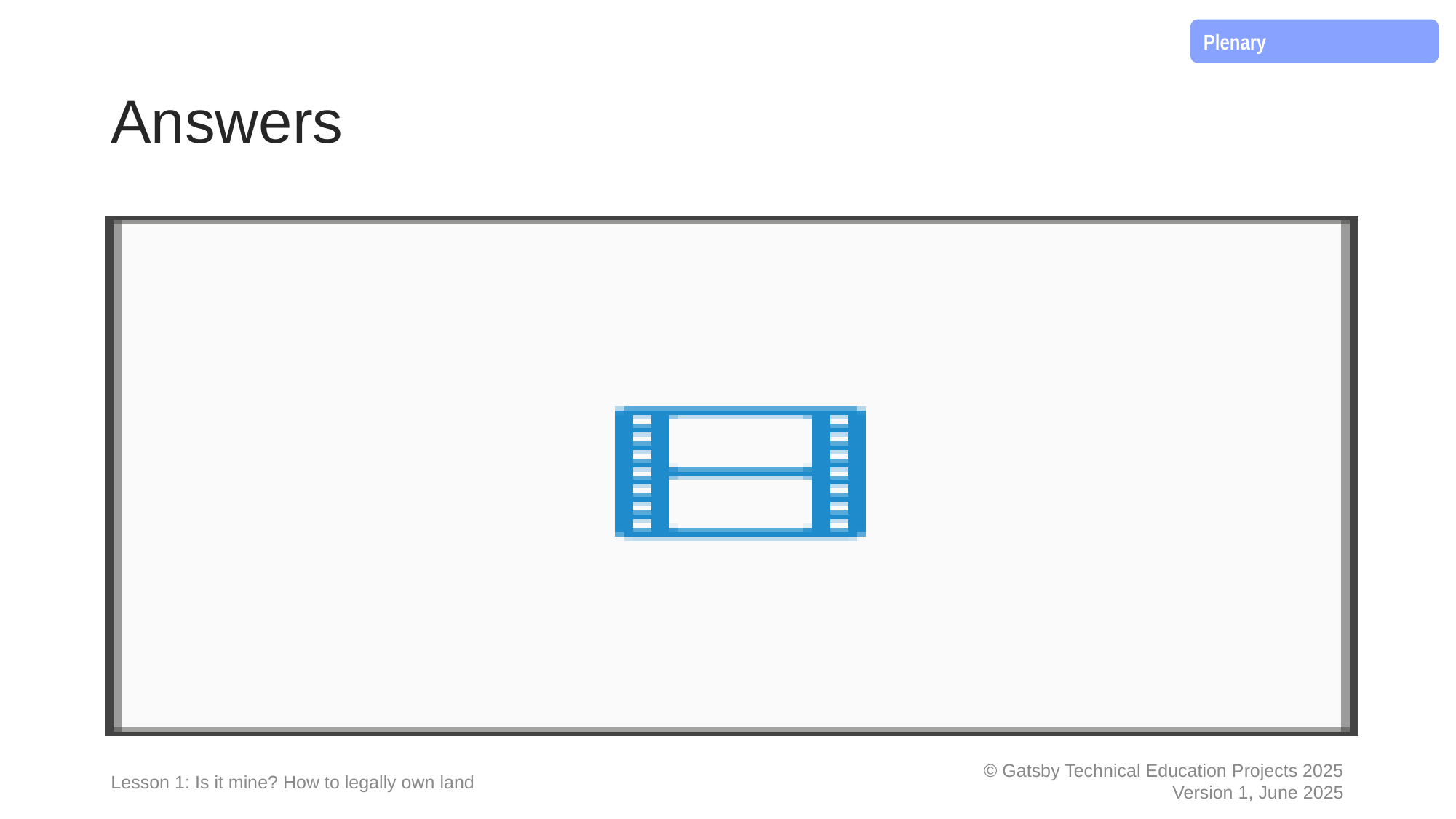

Plenary
# Answers
1. Describe the three main types of land ownership in England and Wales.
Sole ownership: A single individual or entity has full control over the land, with the right to use, lease or sell it independently.
Concurrent ownership: Two or more individuals share ownership.
Joint tenants have equal shares with survivorship rights, while tenants in common can hold unequal shares and pass them to heirs.
Government ownership: Land owned by the government or local councils for public use (e.g. parks, schools) with regulated usage, leasing or sales.

Lesson 1: Is it mine? How to legally own land